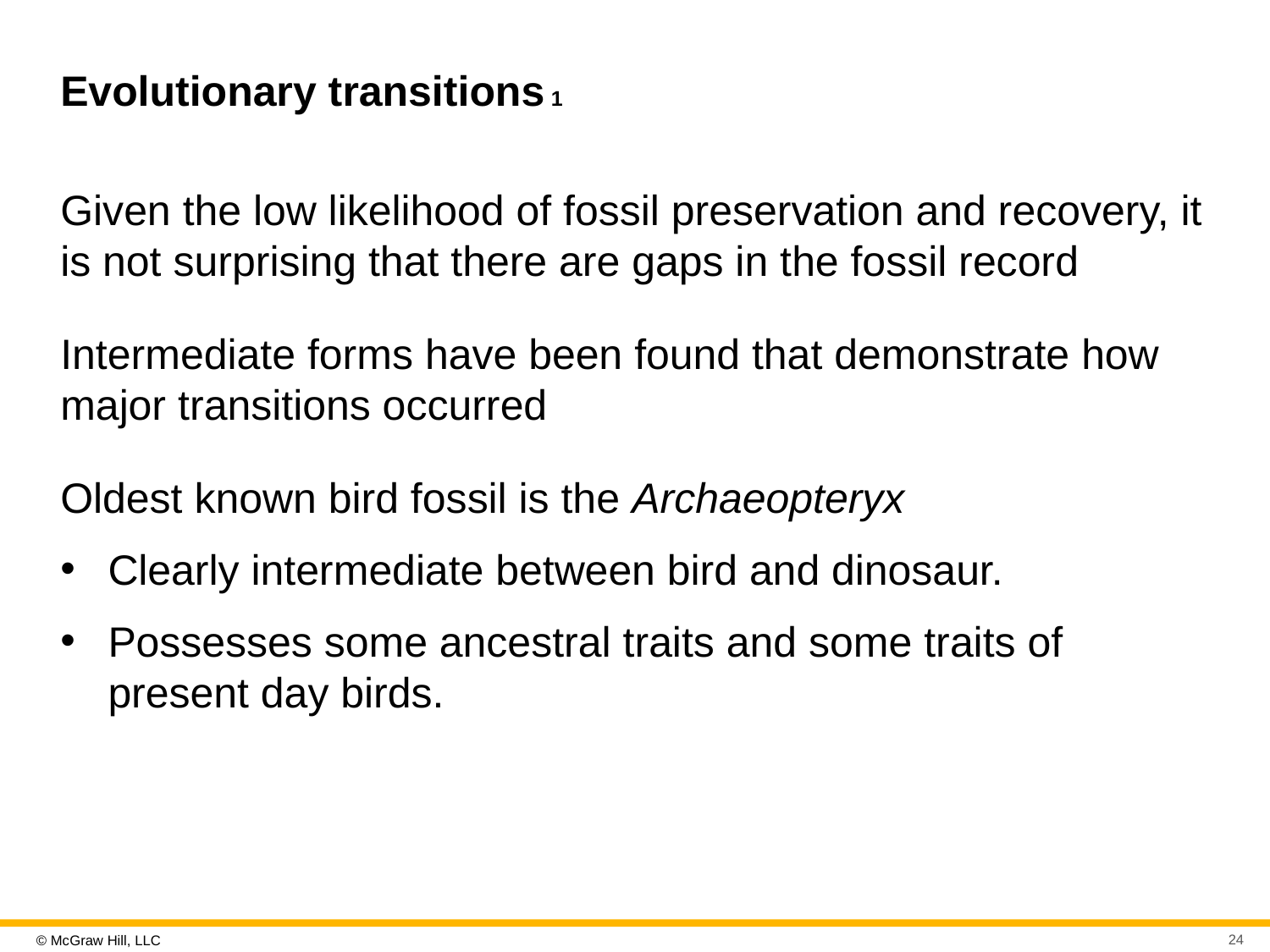

# Evolutionary transitions 1
Given the low likelihood of fossil preservation and recovery, it is not surprising that there are gaps in the fossil record
Intermediate forms have been found that demonstrate how major transitions occurred
Oldest known bird fossil is the Archaeopteryx
Clearly intermediate between bird and dinosaur.
Possesses some ancestral traits and some traits of present day birds.
24